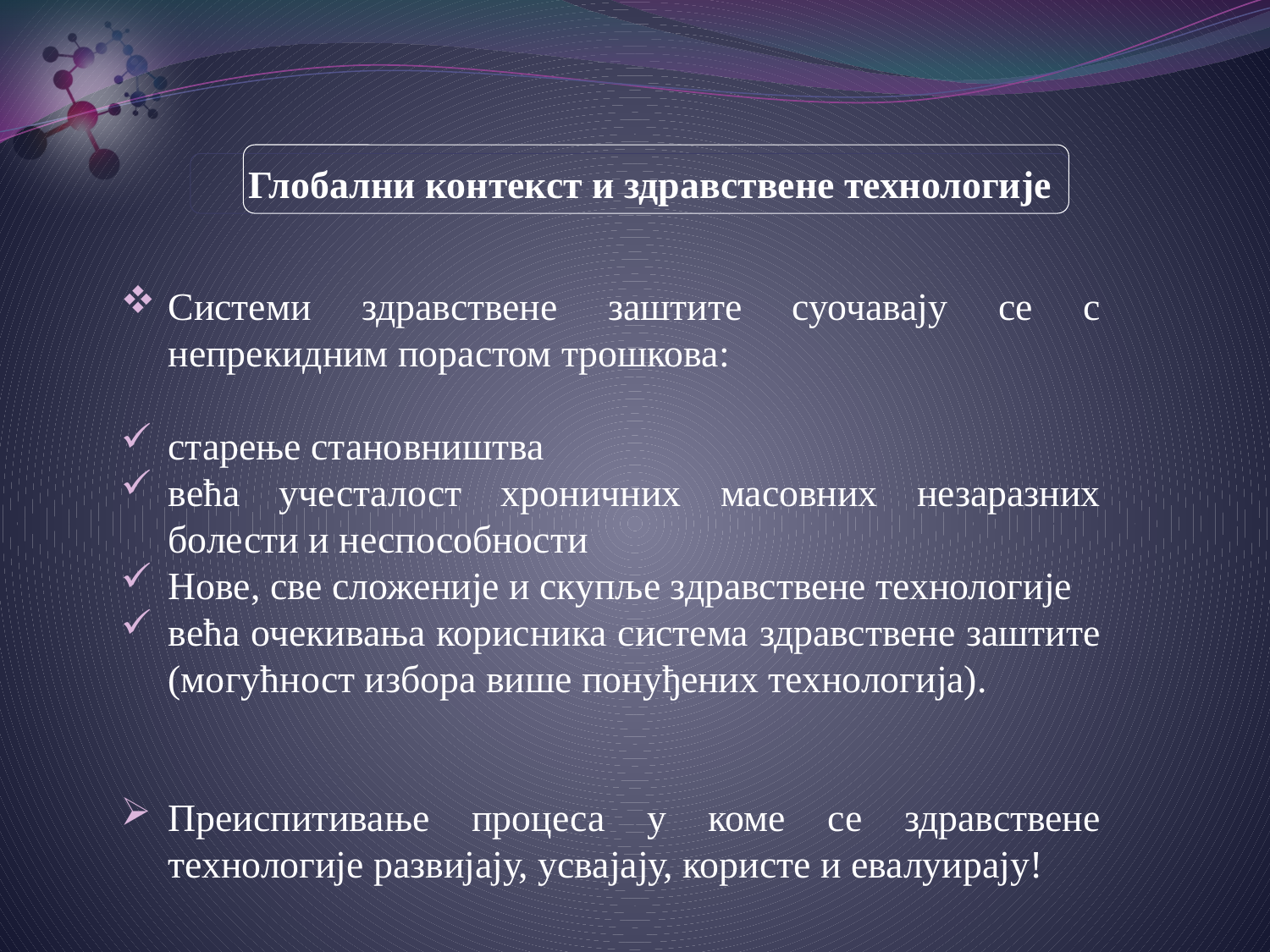

Глобални контекст и здравствене технологије

Системи здравствене заштите суочавају се с непрекидним порастом трошкова:

старење становништва
већа учесталост хроничних масовних незаразних болести и неспособности
Нове, све сложеније и скупље здравствене технологије
већа очекивања корисника система здравствене заштите (могућност избора више понуђених технологија).

Преиспитивање процеса у коме се здравствене технологије развијају, усвајају, користе и евалуирају!